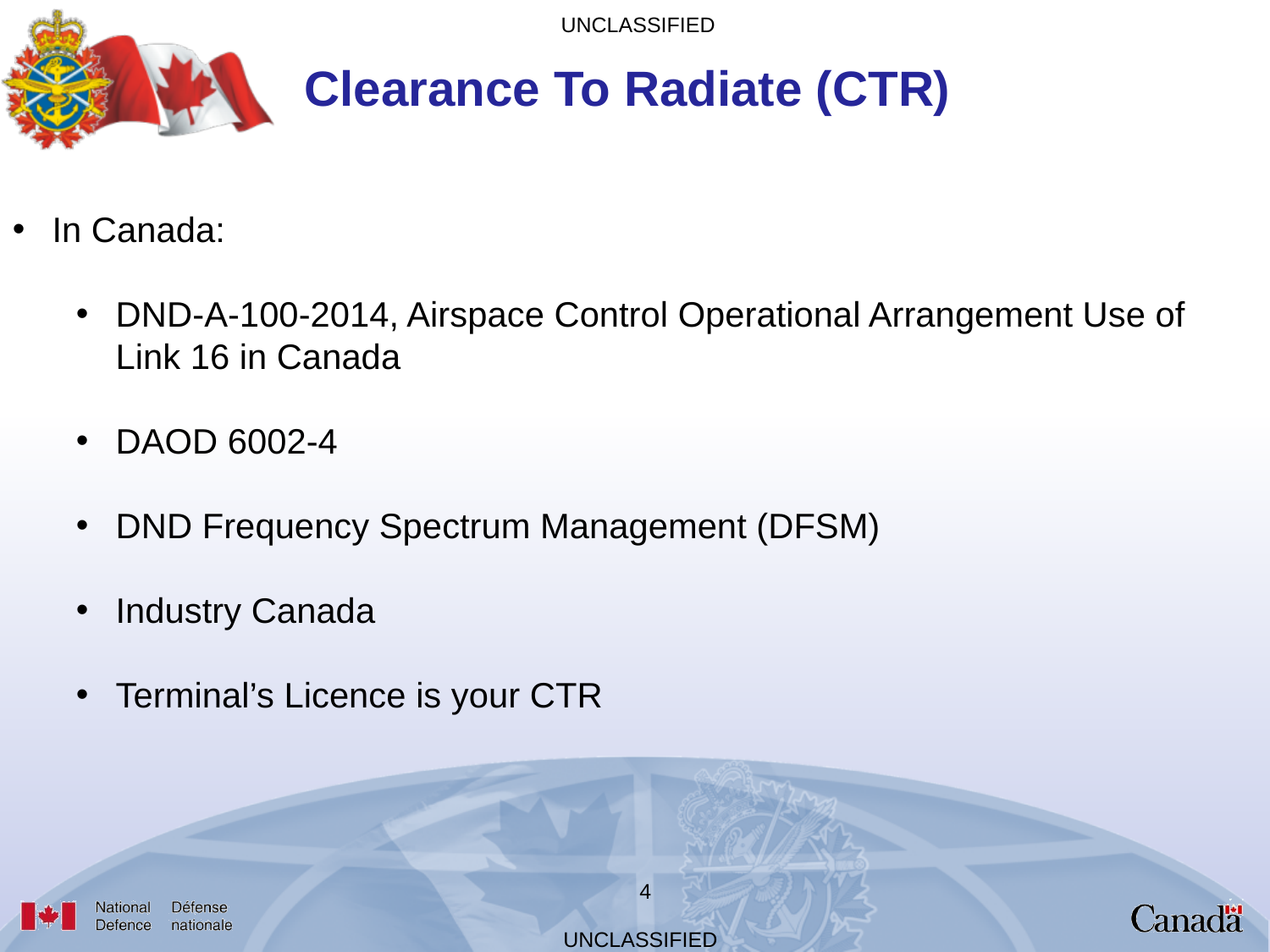

Clearance To Radiate (CTR)
In Canada:

DND-A-100-2014, Airspace Control Operational Arrangement Use of Link 16 in Canada

DAOD 6002-4

DND Frequency Spectrum Management (DFSM)

Industry Canada

Terminal’s Licence is your CTR